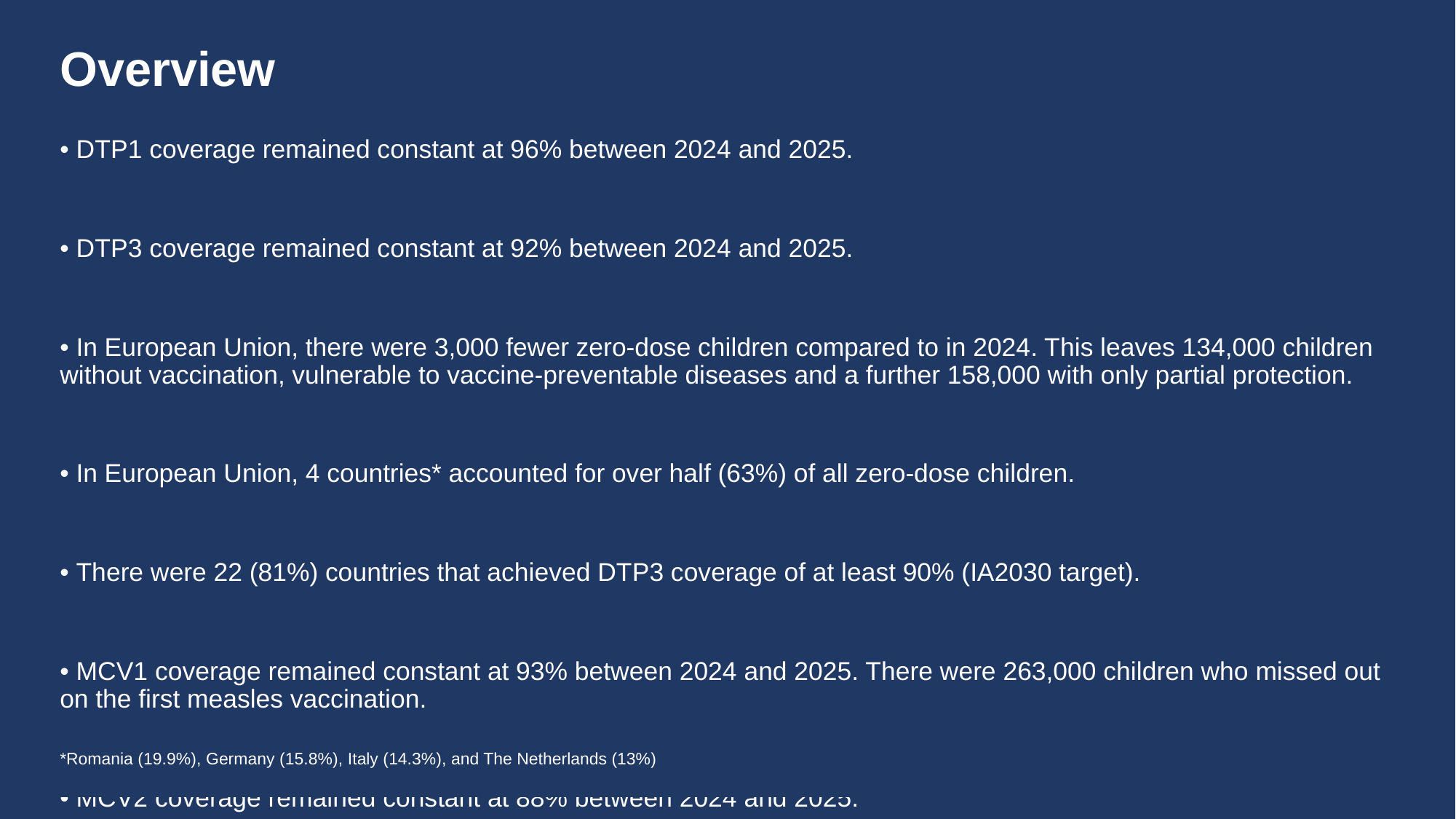

# Overview
• DTP1 coverage remained constant at 96% between 2024 and 2025.

• DTP3 coverage remained constant at 92% between 2024 and 2025.

• In European Union, there were 3,000 fewer zero-dose children compared to in 2024. This leaves 134,000 children without vaccination, vulnerable to vaccine-preventable diseases and a further 158,000 with only partial protection.

• In European Union, 4 countries* accounted for over half (63%) of all zero-dose children.

• There were 22 (81%) countries that achieved DTP3 coverage of at least 90% (IA2030 target).

• MCV1 coverage remained constant at 93% between 2024 and 2025. There were 263,000 children who missed out on the first measles vaccination.

• MCV2 coverage remained constant at 88% between 2024 and 2025.

• Last dose coverage of HPV vaccination (HPVc) among girls remained constant at 55% in 2025.
*Romania (19.9%), Germany (15.8%), Italy (14.3%), and The Netherlands (13%)